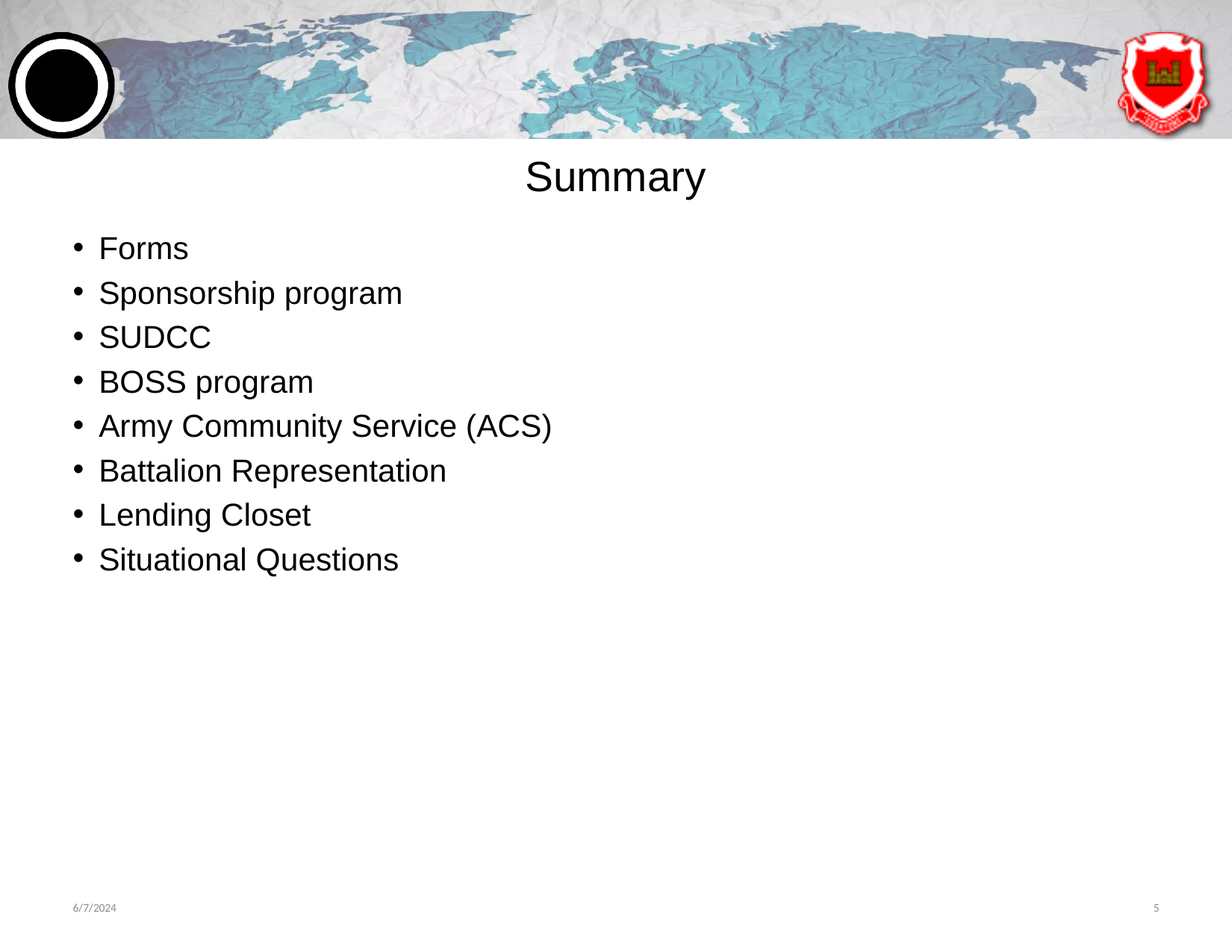

# Summary
Forms
Sponsorship program
SUDCC
BOSS program
Army Community Service (ACS)
Battalion Representation
Lending Closet
Situational Questions
6/7/2024
5